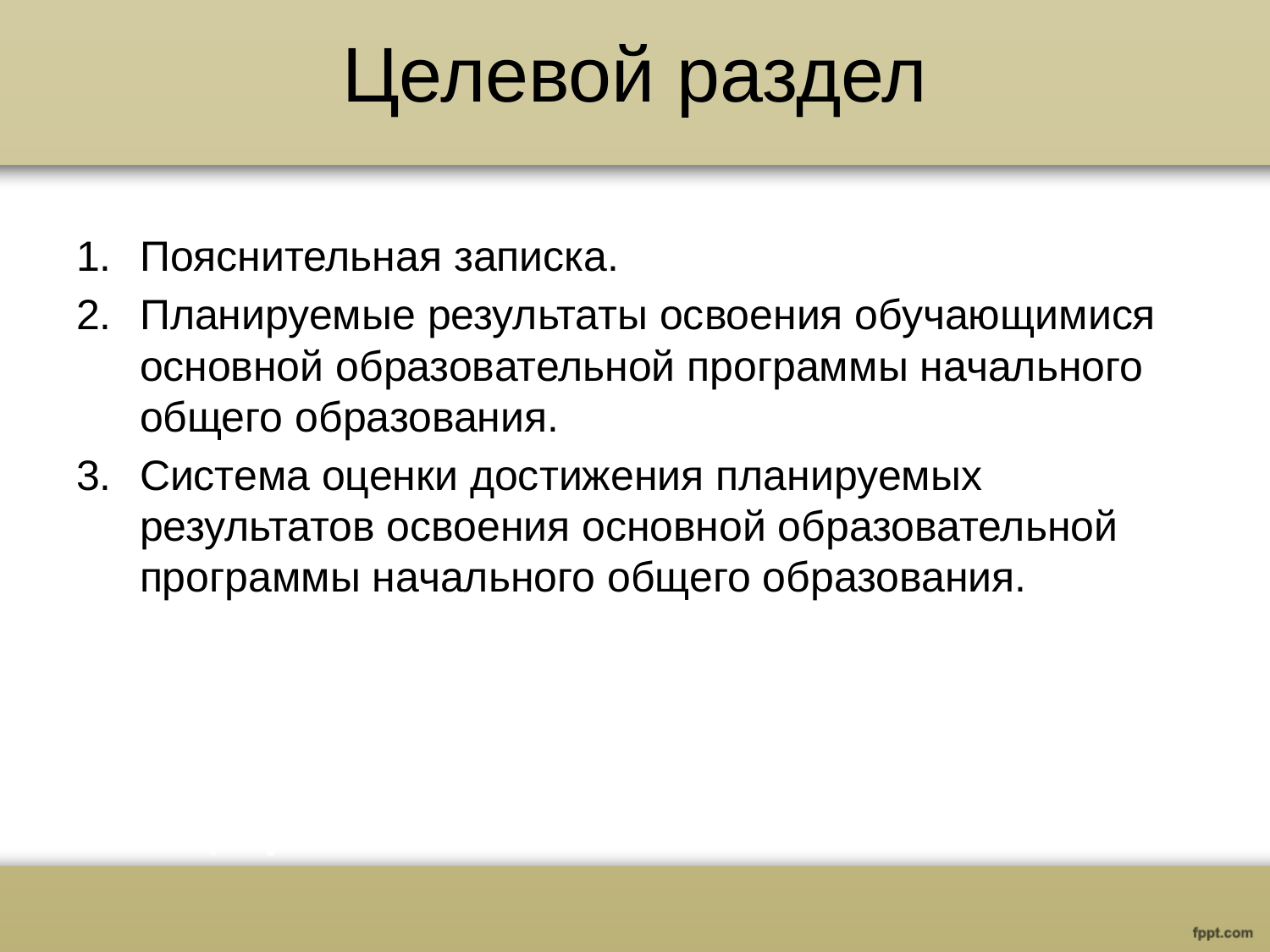

# Целевой раздел
Пояснительная записка.
Планируемые результаты освоения обучающимися основной образовательной программы начального общего образования.
Система оценки достижения планируемых результатов освоения основной образовательной программы начального общего образования.